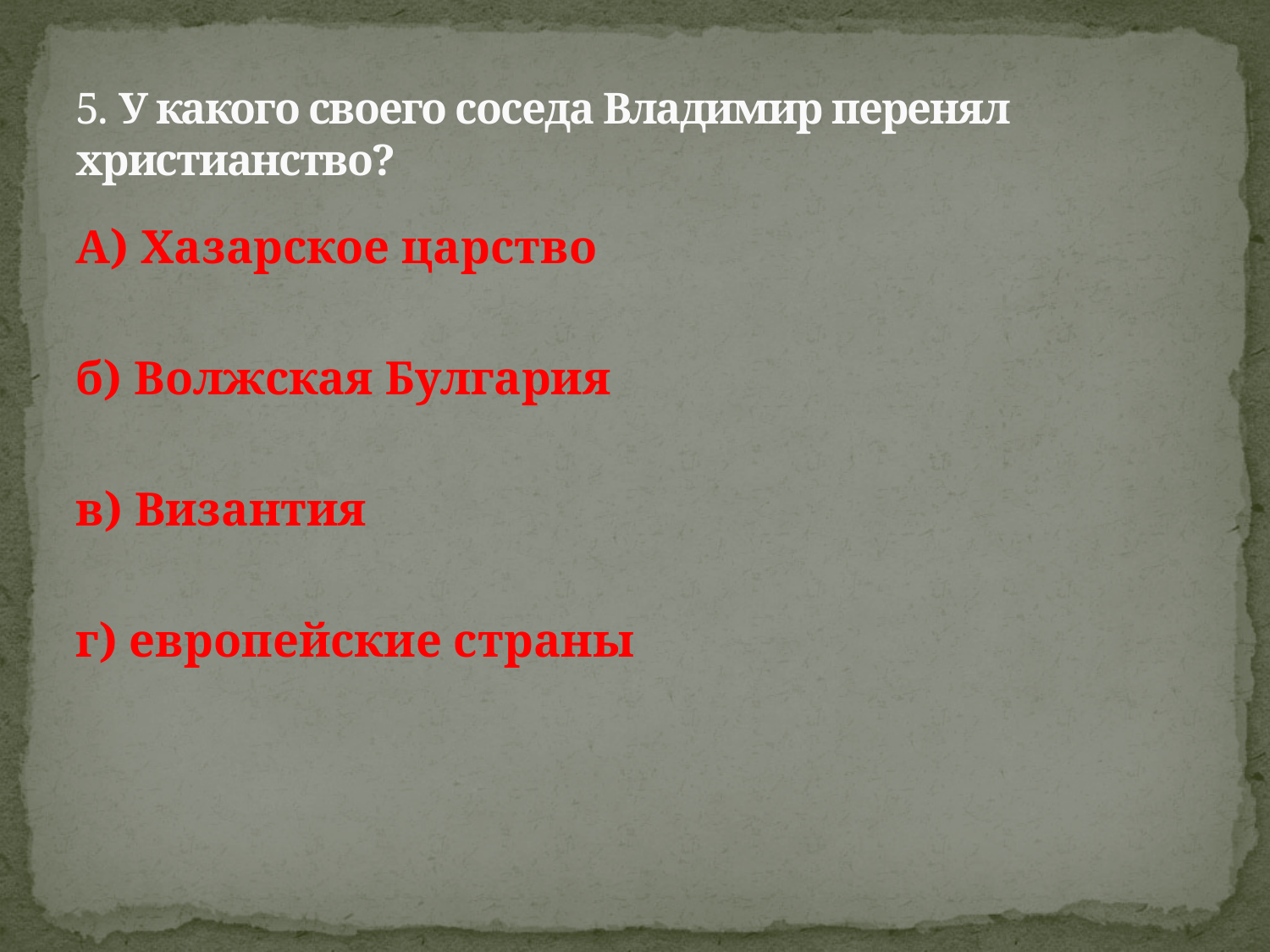

# 5. У какого своего соседа Владимир перенял христианство?
А) Хазарское царство

б) Волжская Булгария

в) Византия

г) европейские страны